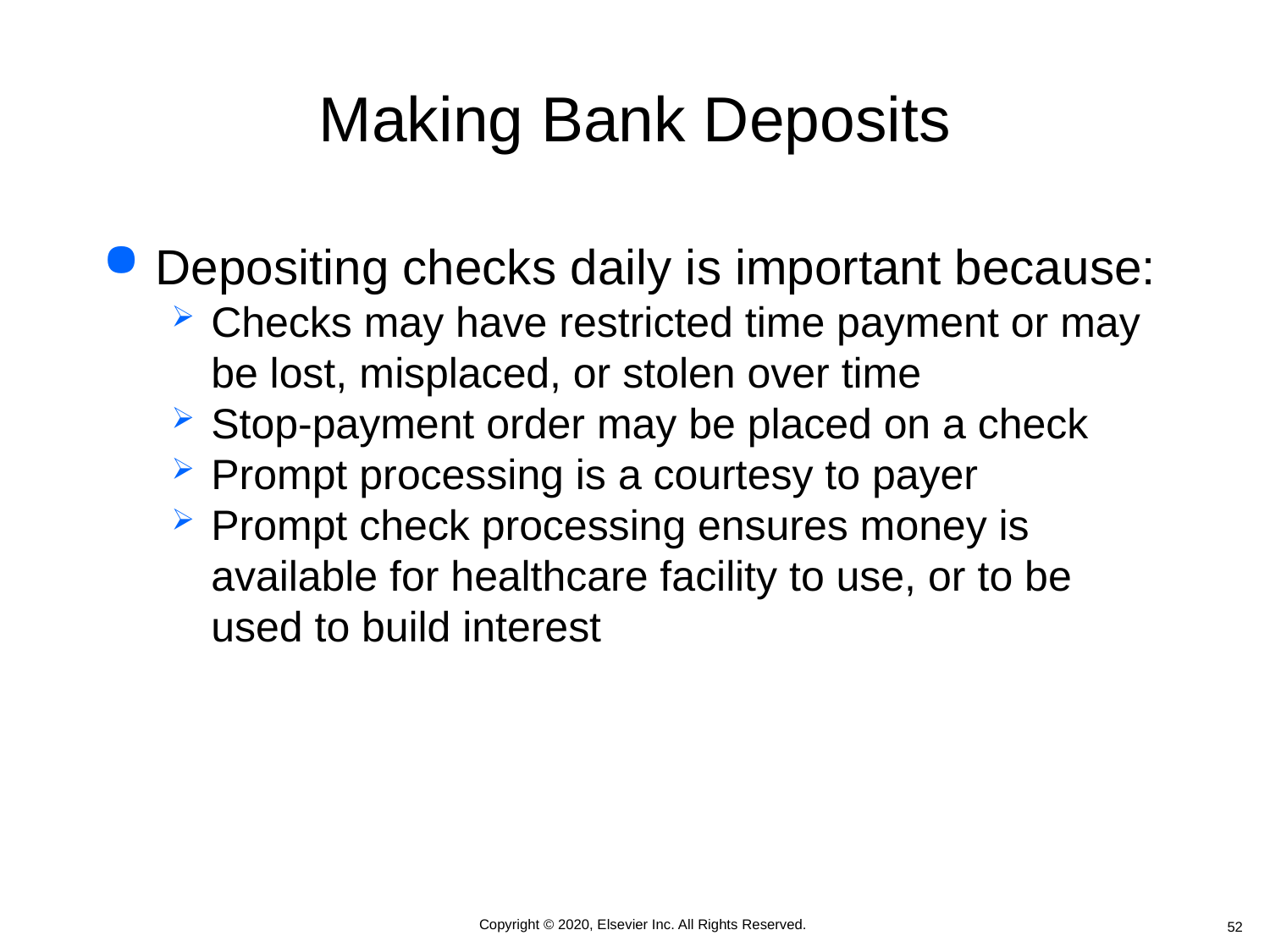

# Making Bank Deposits
Depositing checks daily is important because:
Checks may have restricted time payment or may be lost, misplaced, or stolen over time
Stop-payment order may be placed on a check
Prompt processing is a courtesy to payer
Prompt check processing ensures money is available for healthcare facility to use, or to be used to build interest